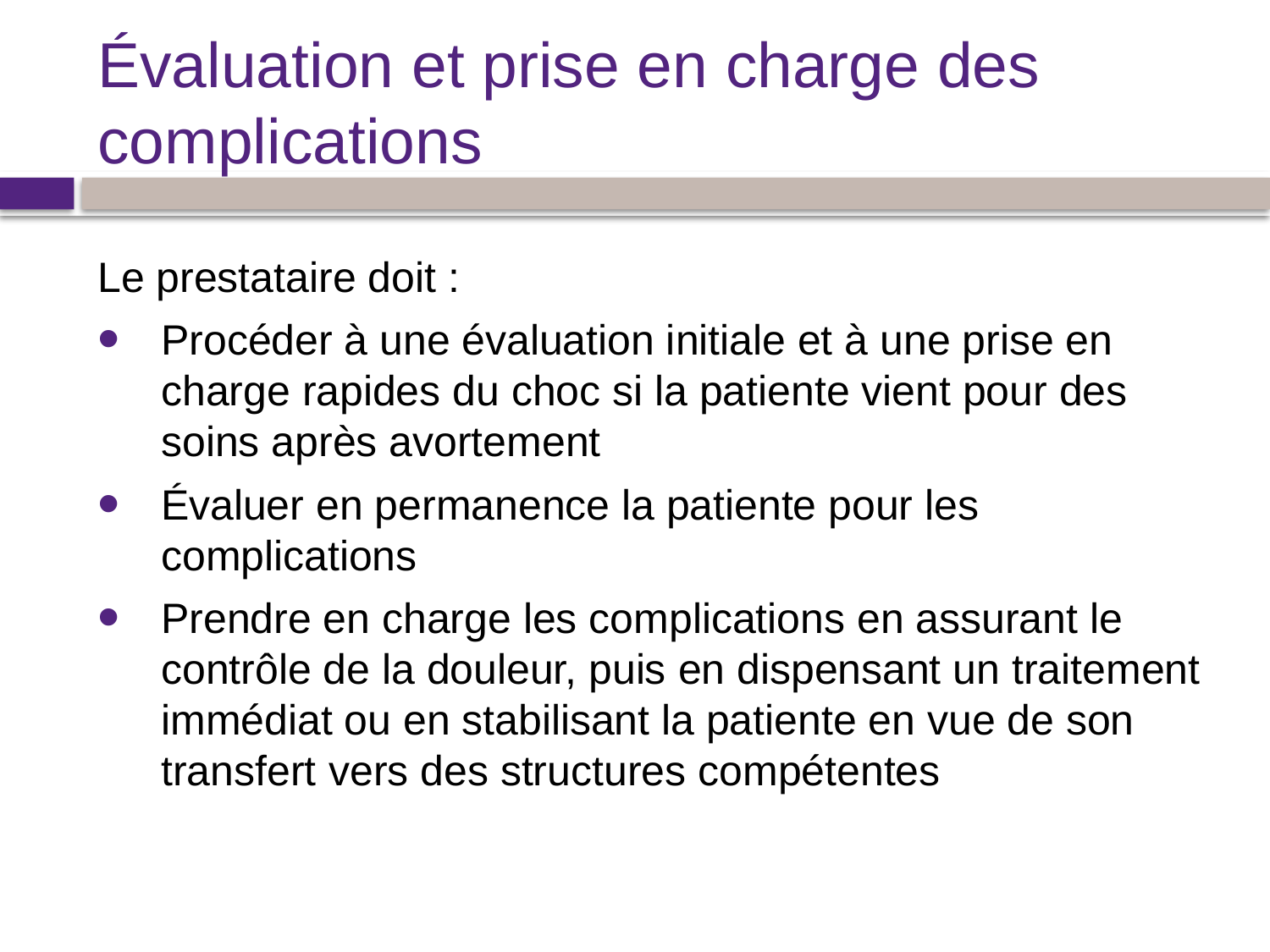

# Évaluation et prise en charge des complications
Le prestataire doit :
Procéder à une évaluation initiale et à une prise en charge rapides du choc si la patiente vient pour des soins après avortement
Évaluer en permanence la patiente pour les complications
Prendre en charge les complications en assurant le contrôle de la douleur, puis en dispensant un traitement immédiat ou en stabilisant la patiente en vue de son transfert vers des structures compétentes